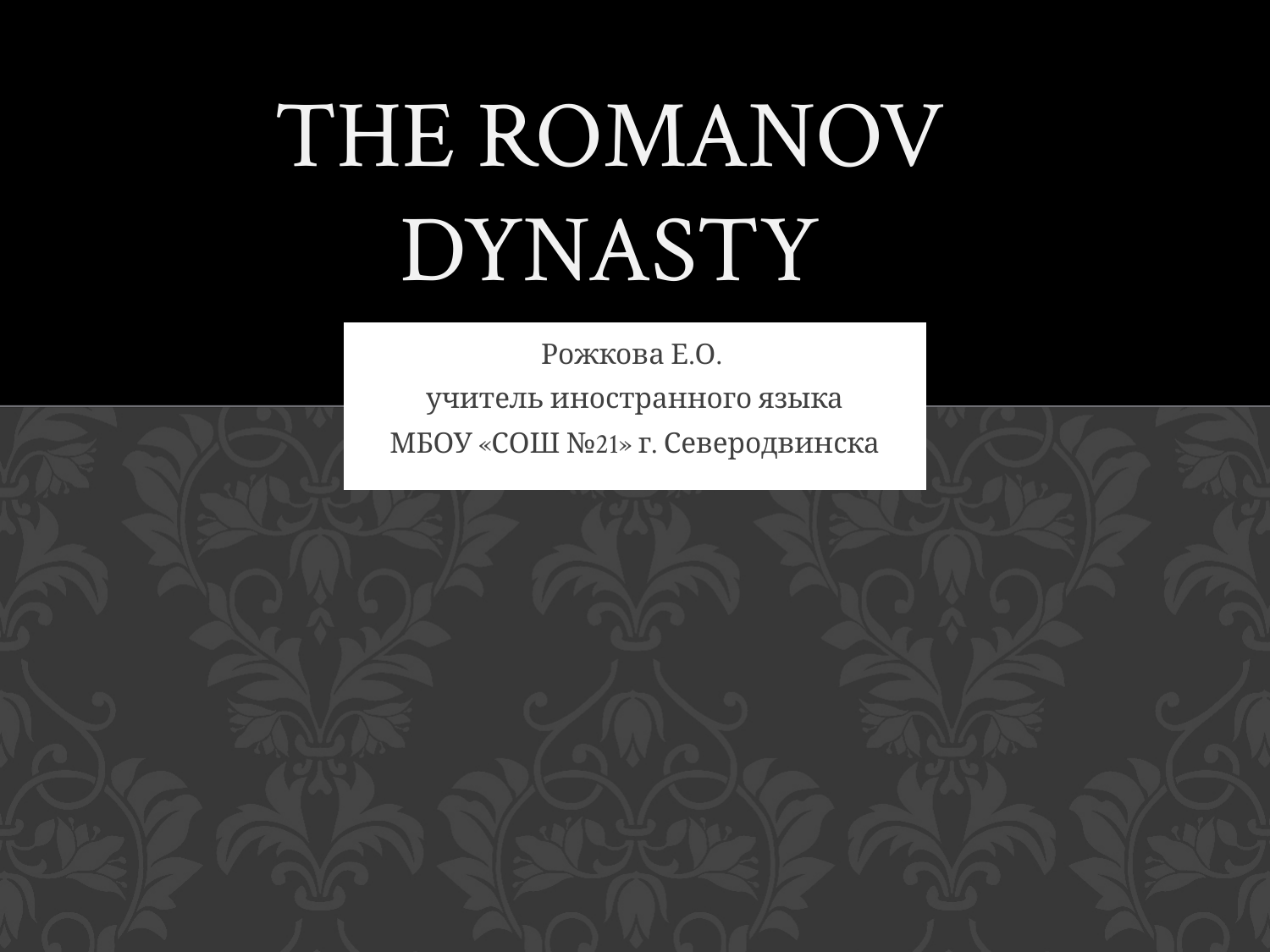

# THE ROMANOV DYNASTY
Рожкова Е.О.
учитель иностранного языка
МБОУ «СОШ №21» г. Северодвинска